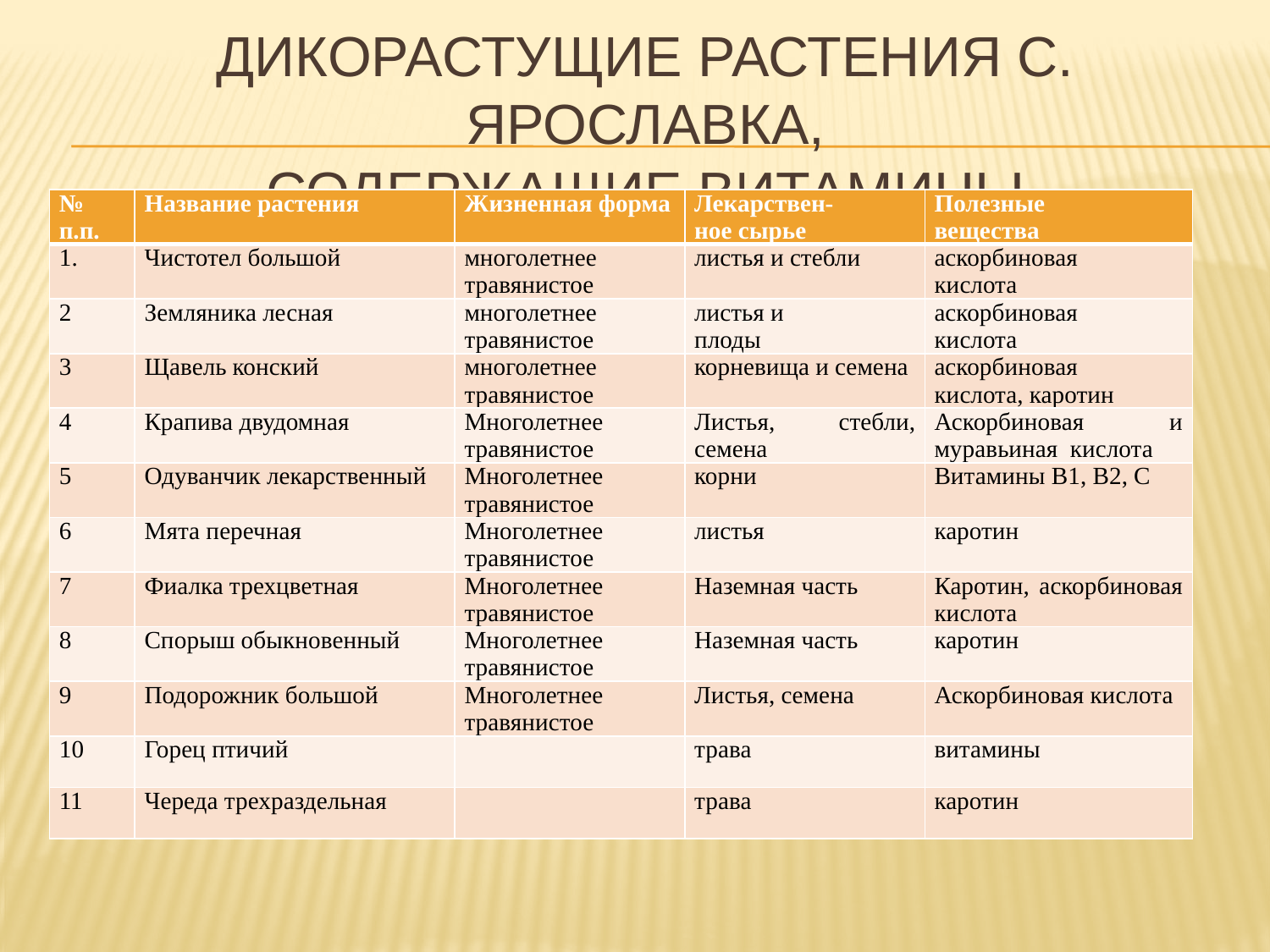

# Дикорастущие растения с. Ярославка, содержащие витамины
| № п.п. | Название растения | Жизненная форма | Лекарствен- ное сырье | Полезные вещества |
| --- | --- | --- | --- | --- |
| 1. | Чистотел большой | многолетнее травянистое | листья и стебли | аскорбиновая кислота |
| 2 | Земляника лесная | многолетнее травянистое | листья и плоды | аскорбиновая кислота |
| 3 | Щавель конский | многолетнее травянистое | корневища и семена | аскорбиновая кислота, каротин |
| 4 | Крапива двудомная | Многолетнее травянистое | Листья, стебли, семена | Аскорбиновая и муравьиная кислота |
| 5 | Одуванчик лекарственный | Многолетнее травянистое | корни | Витамины В1, В2, С |
| 6 | Мята перечная | Многолетнее травянистое | листья | каротин |
| 7 | Фиалка трехцветная | Многолетнее травянистое | Наземная часть | Каротин, аскорбиновая кислота |
| 8 | Спорыш обыкновенный | Многолетнее травянистое | Наземная часть | каротин |
| 9 | Подорожник большой | Многолетнее травянистое | Листья, семена | Аскорбиновая кислота |
| 10 | Горец птичий |  | трава | витамины |
| 11 | Череда трехраздельная |  | трава | каротин |